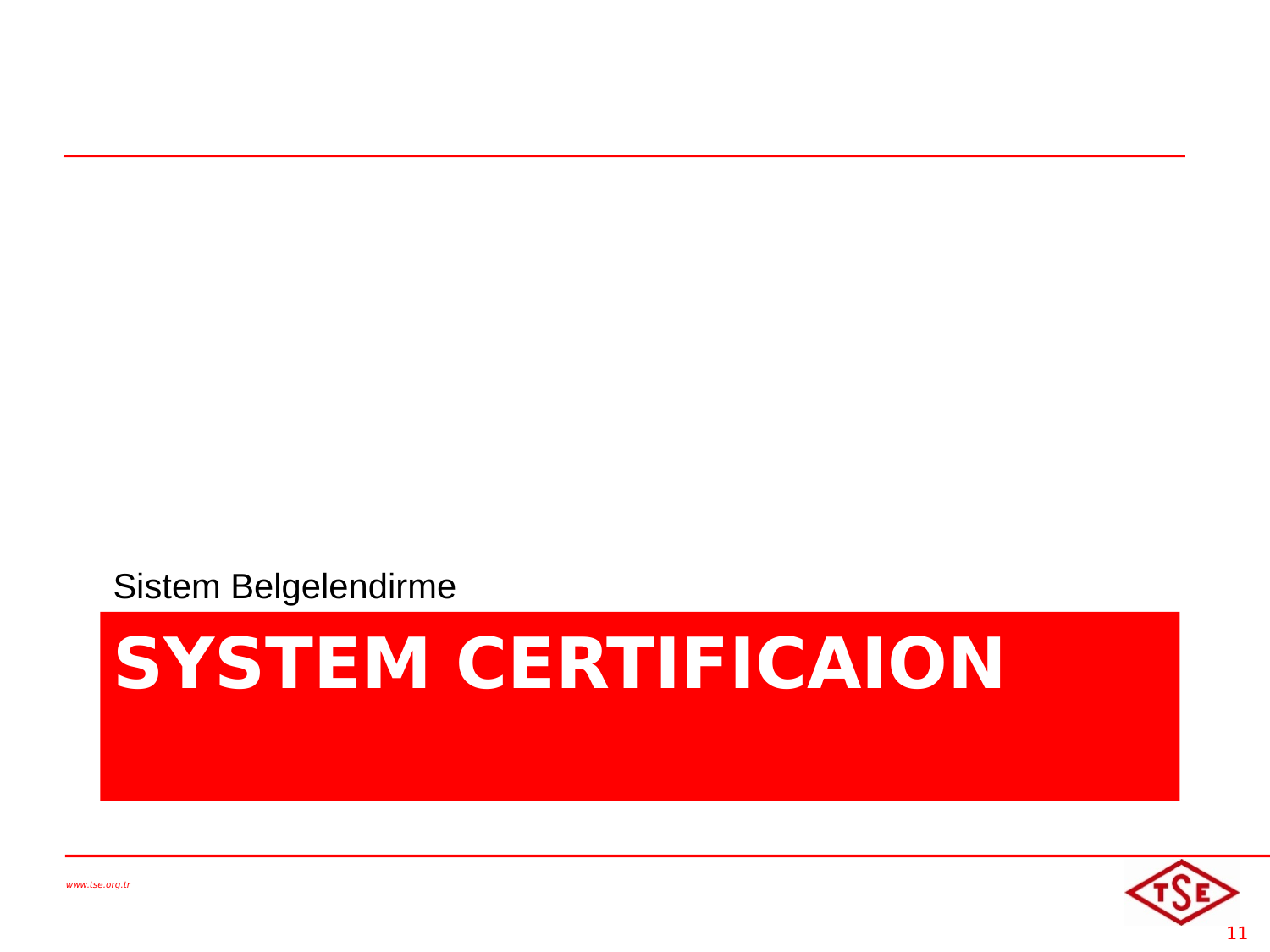

Sistem Belgelendirme
# System CERTIFICAION

www.tse.org.tr
11